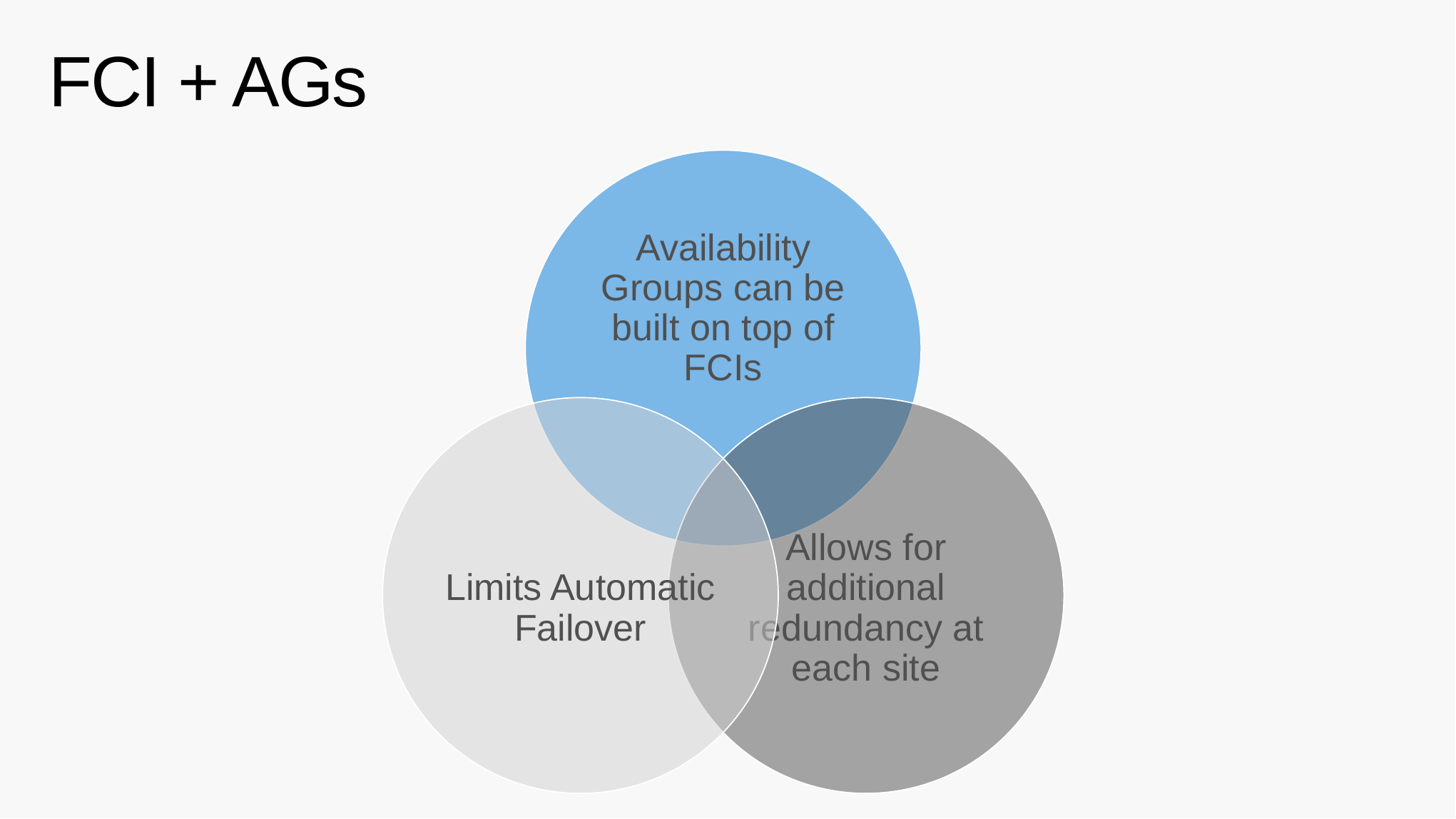

# FCI + AGs

Availability Groups can be built on top of FCIs
Allows for additional redundancy at each site
Limits Automatic Failover